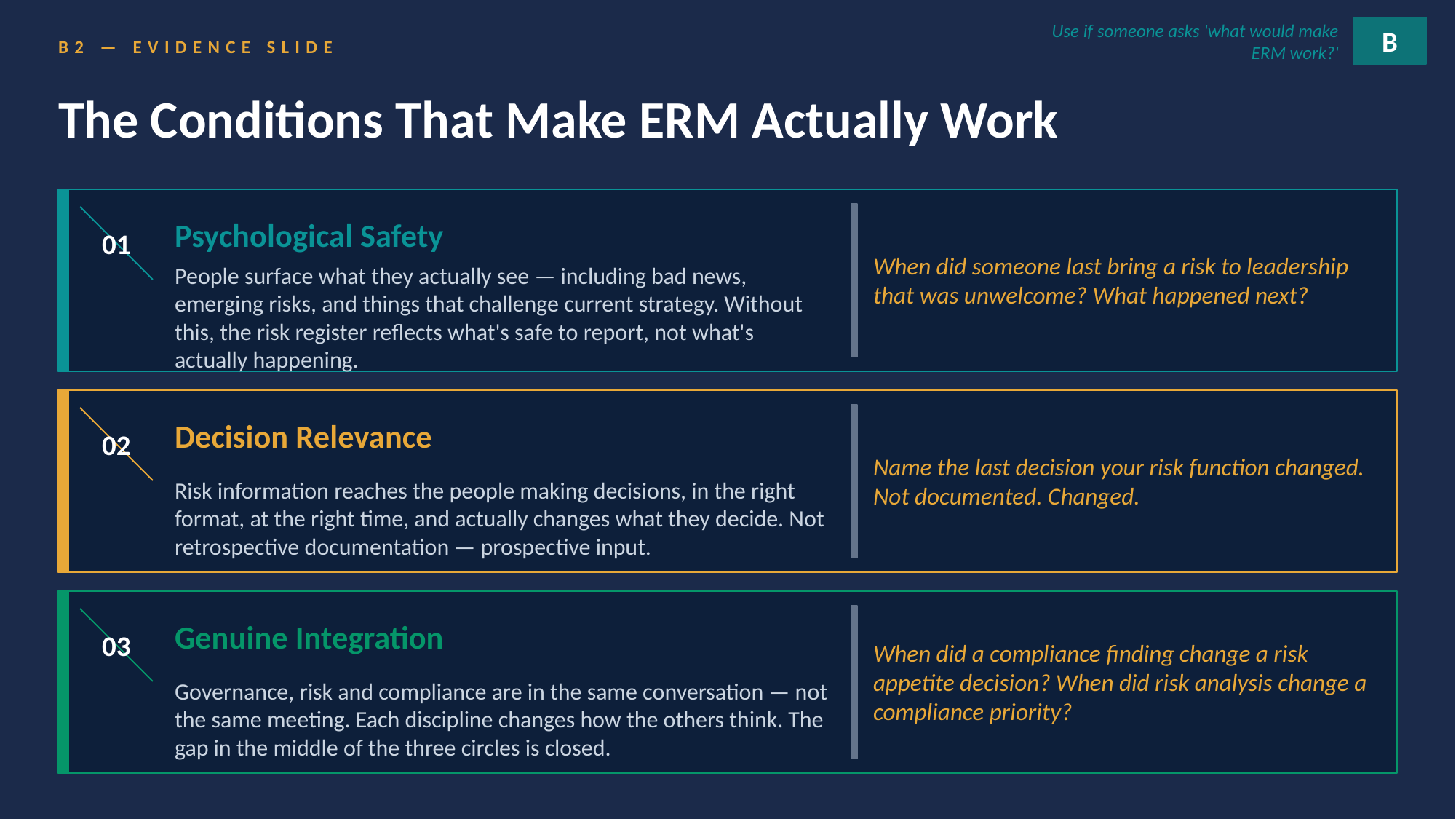

B
Use if someone asks 'what would make ERM work?'
B2 — EVIDENCE SLIDE
The Conditions That Make ERM Actually Work

Psychological Safety

01
When did someone last bring a risk to leadership that was unwelcome? What happened next?
People surface what they actually see — including bad news, emerging risks, and things that challenge current strategy. Without this, the risk register reflects what's safe to report, not what's actually happening.

Decision Relevance

02
Name the last decision your risk function changed. Not documented. Changed.
Risk information reaches the people making decisions, in the right format, at the right time, and actually changes what they decide. Not retrospective documentation — prospective input.

Genuine Integration

03
When did a compliance finding change a risk appetite decision? When did risk analysis change a compliance priority?
Governance, risk and compliance are in the same conversation — not the same meeting. Each discipline changes how the others think. The gap in the middle of the three circles is closed.